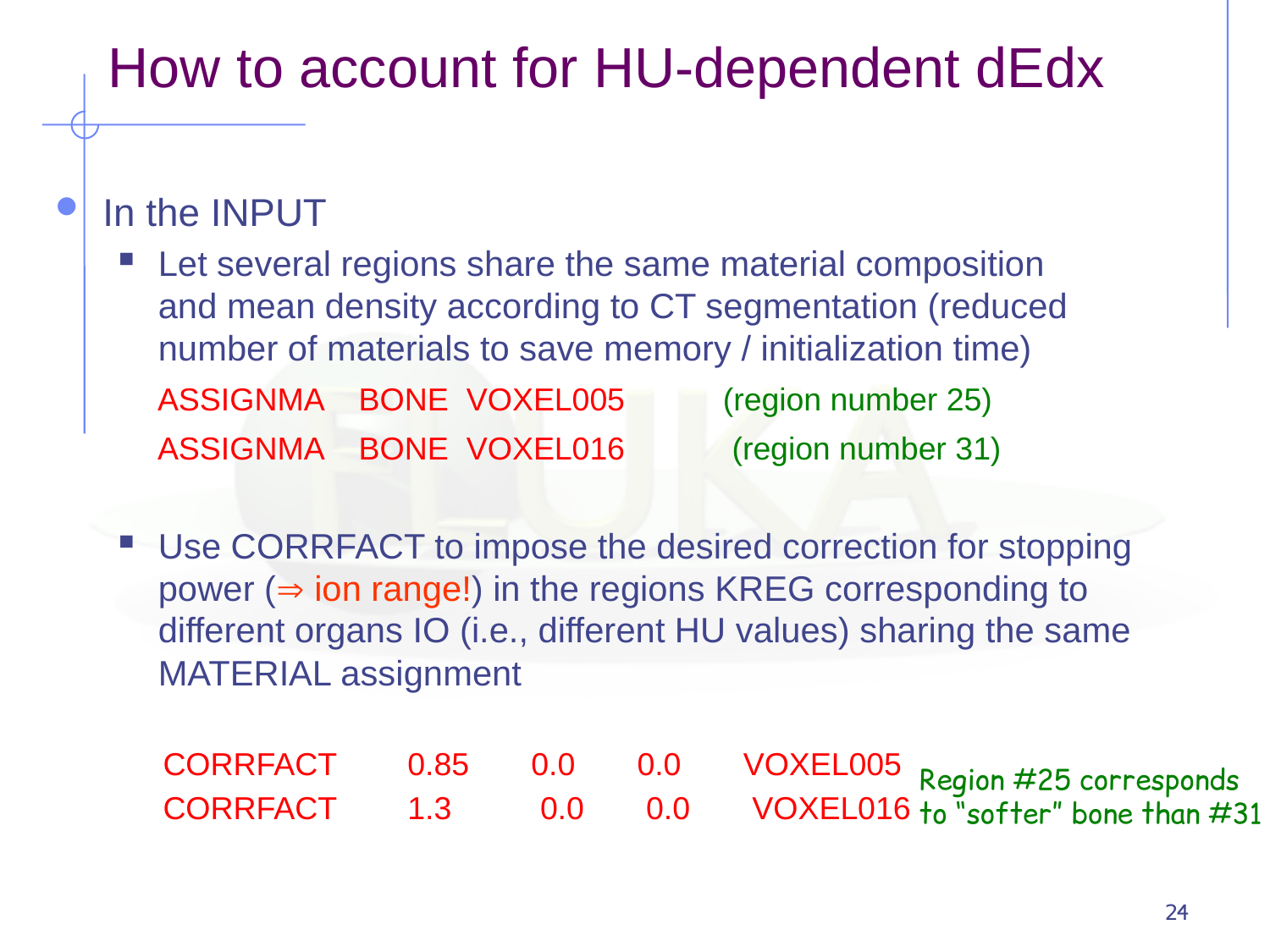

# How to account for HU-dependent dEdx

In the INPUT
Let several regions share the same material composition
and mean density according to CT segmentation (reduced number of materials to save memory / initialization time)
    ASSIGNMA    BONE  VOXEL005           (region number 25)
    ASSIGNMA    BONE  VOXEL016            (region number 31)

Use CORRFACT to impose the desired correction for stopping power (⇒ ion range!) in the regions KREG corresponding to different organs IO (i.e., different HU values) sharing the same MATERIAL assignment

     CORRFACT        0.85       0.0       0.0       VOXEL005
     CORRFACT        1.3          0.0       0.0       VOXEL016
Region #25 corresponds
to “softer” bone than #31